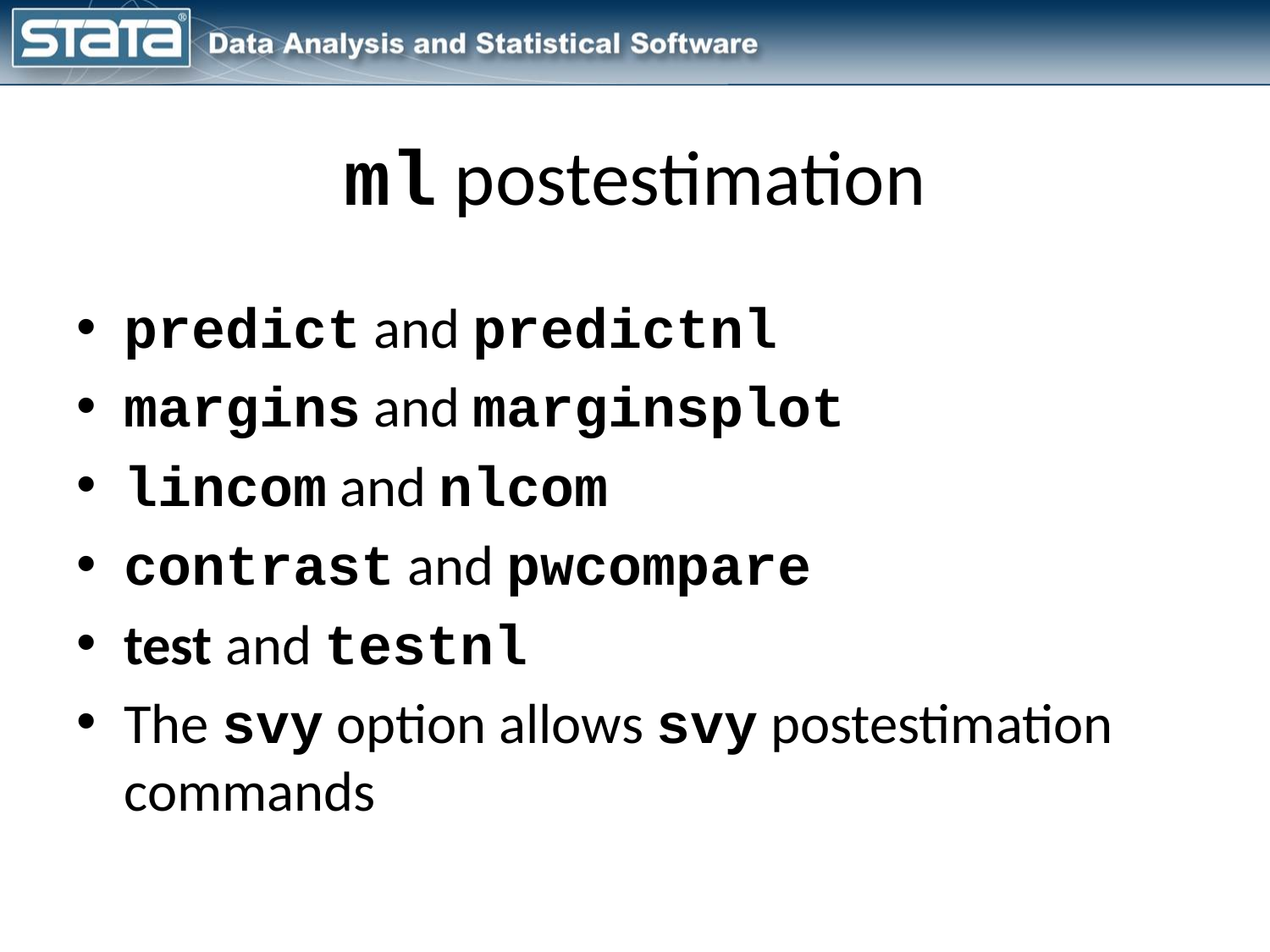

# ml postestimation
predict and predictnl
margins and marginsplot
lincom and nlcom
contrast and pwcompare
test and testnl
The svy option allows svy postestimation commands